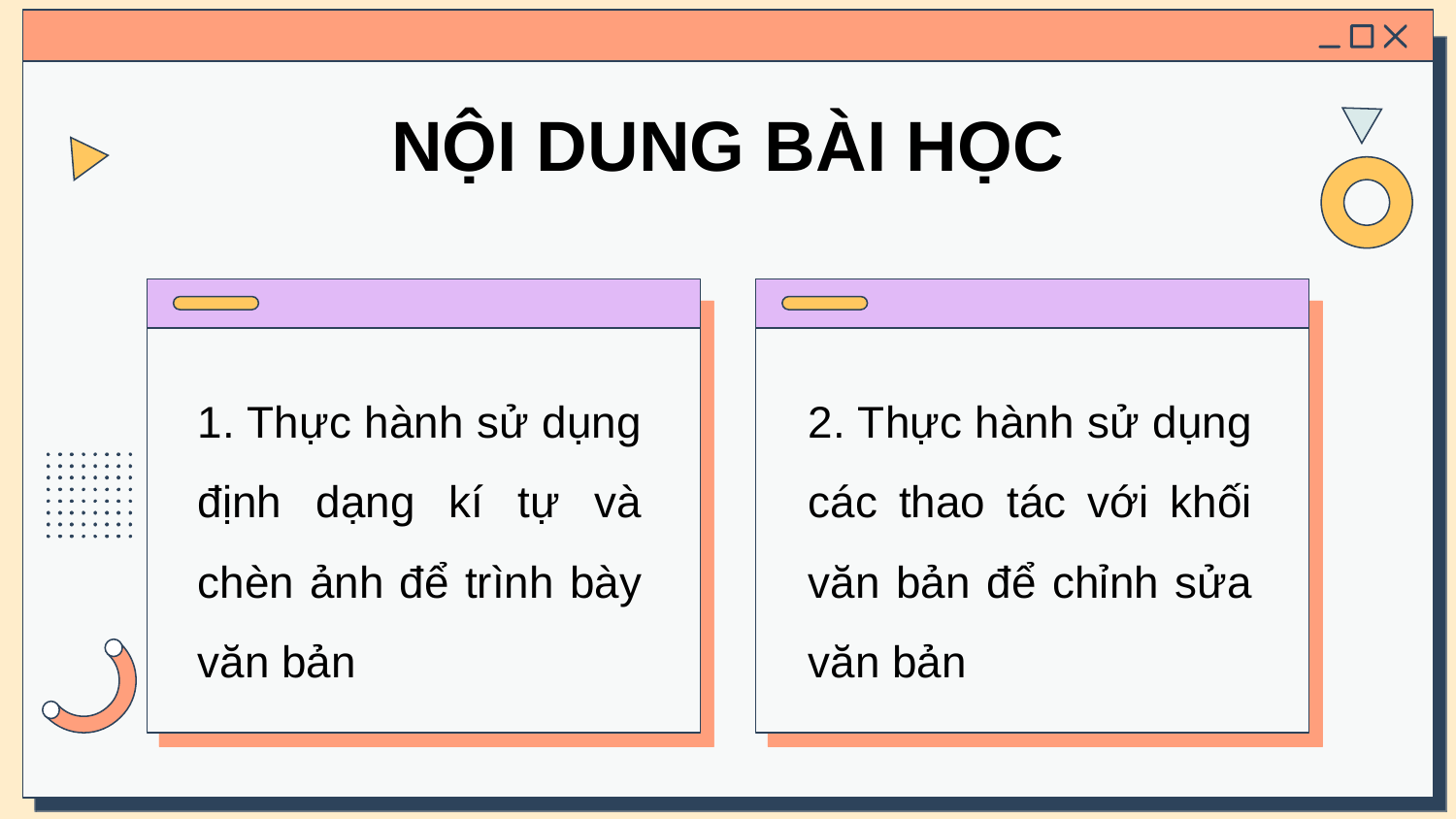

NỘI DUNG BÀI HỌC
1. Thực hành sử dụng định dạng kí tự và chèn ảnh để trình bày văn bản
2. Thực hành sử dụng các thao tác với khối văn bản để chỉnh sửa văn bản